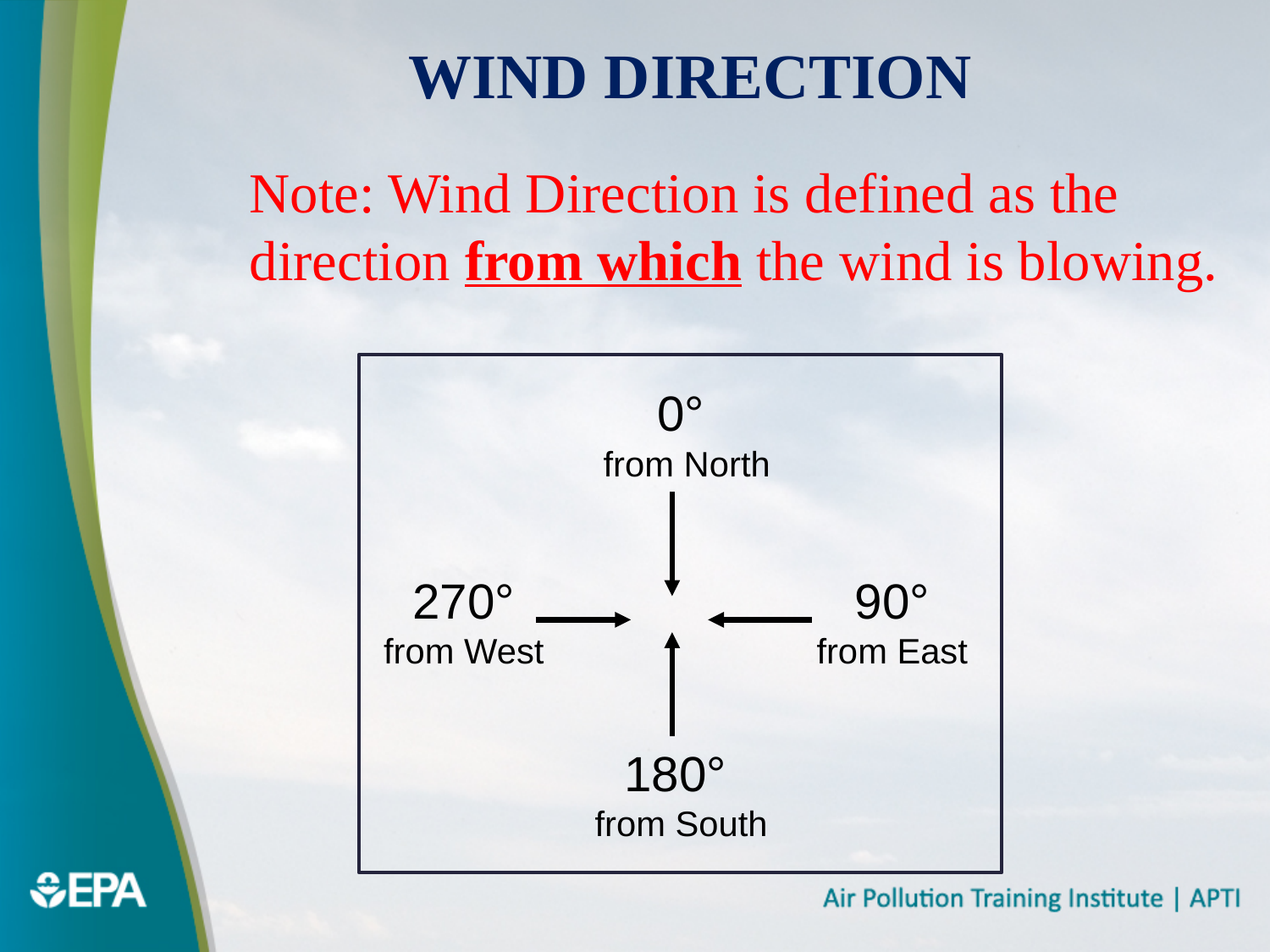

# Wind Direction
Note: Wind Direction is defined as the direction from which the wind is blowing.

0°
from North
270°
from West
90°
from East
180°
from South